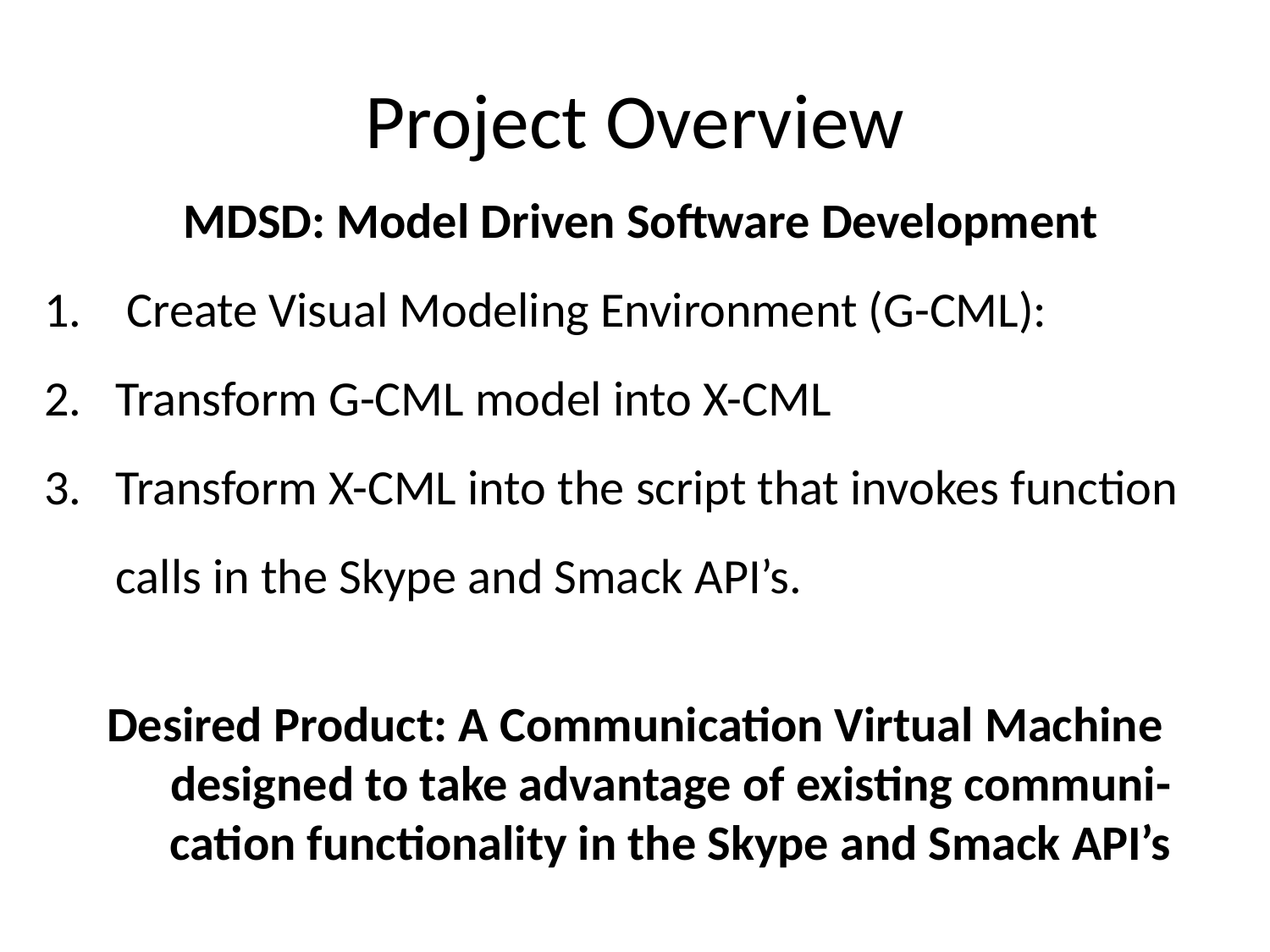

# Project Overview
 MDSD: Model Driven Software Development
 Create Visual Modeling Environment (G-CML):
Transform G-CML model into X-CML
Transform X-CML into the script that invokes function calls in the Skype and Smack API’s.

Desired Product: A Communication Virtual Machine designed to take advantage of existing communi-cation functionality in the Skype and Smack API’s